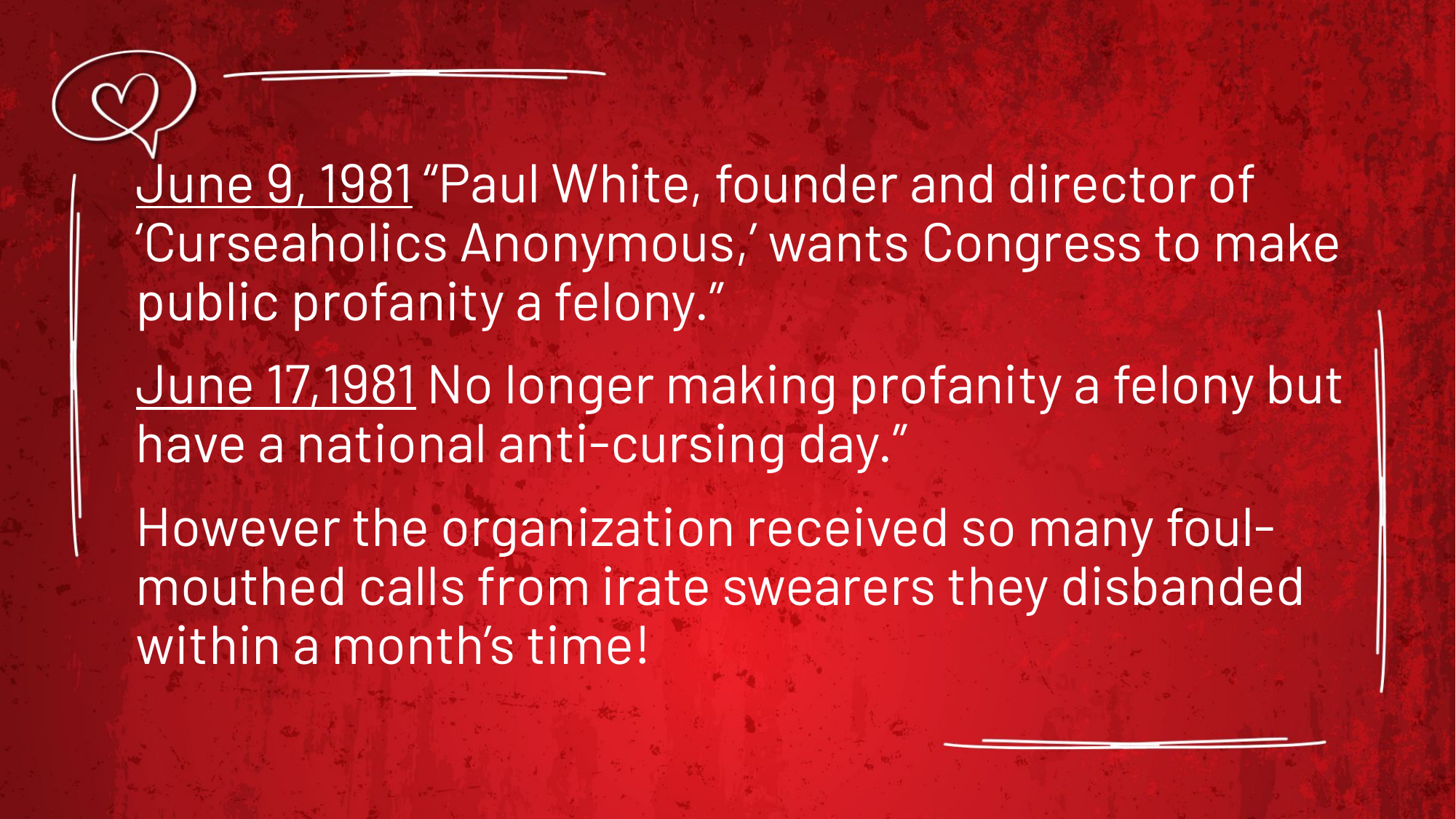

June 9, 1981 “Paul White, founder and director of ‘Curseaholics Anonymous,’ wants Congress to make public profanity a felony.”
June 17,1981 No longer making profanity a felony but have a national anti-cursing day.”
However the organization received so many foul-mouthed calls from irate swearers they disbanded within a month’s time!